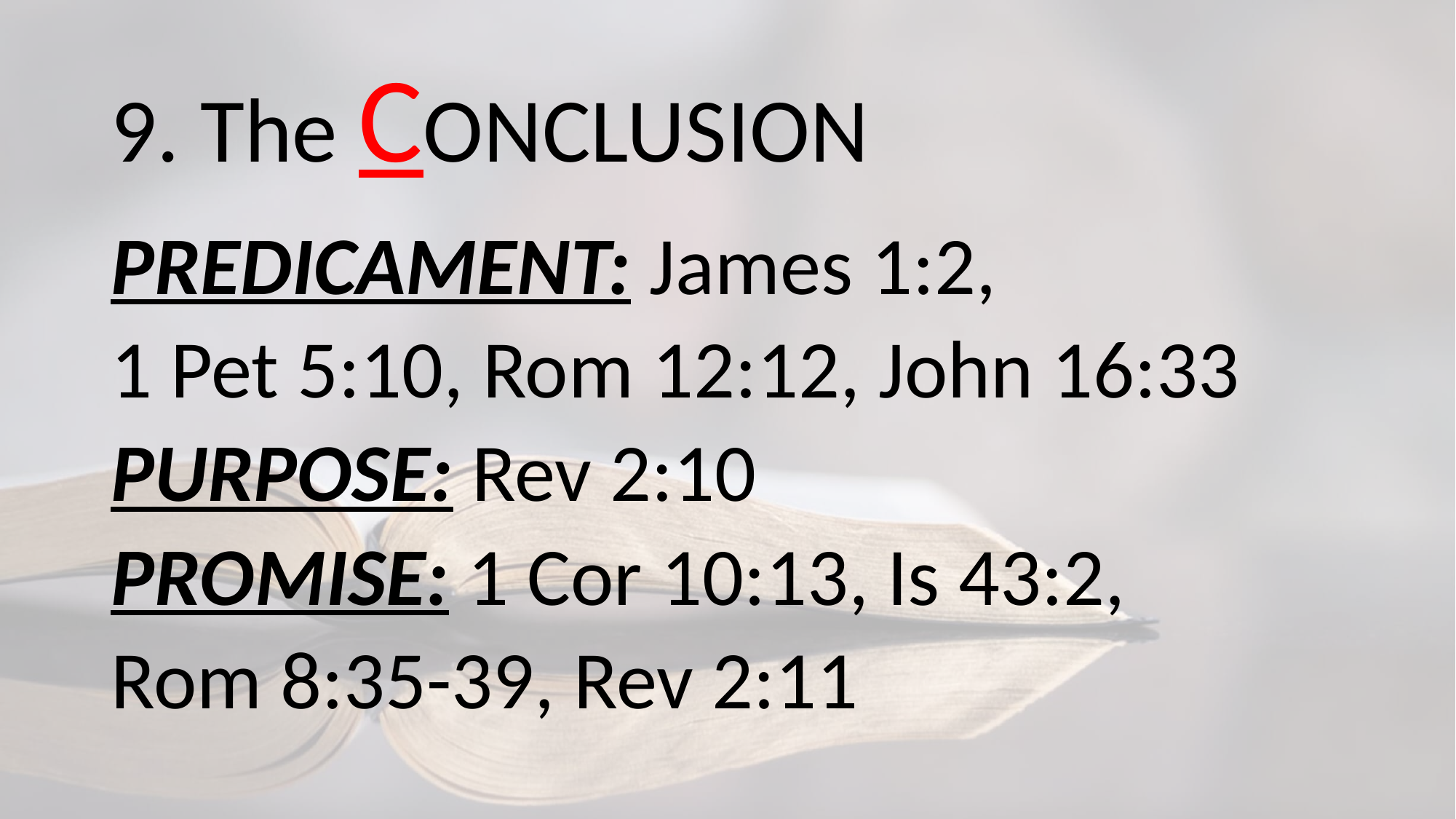

# 9. The CONCLUSION
PREDICAMENT: James 1:2,
1 Pet 5:10, Rom 12:12, John 16:33
PURPOSE: Rev 2:10
PROMISE: 1 Cor 10:13, Is 43:2,
Rom 8:35-39, Rev 2:11